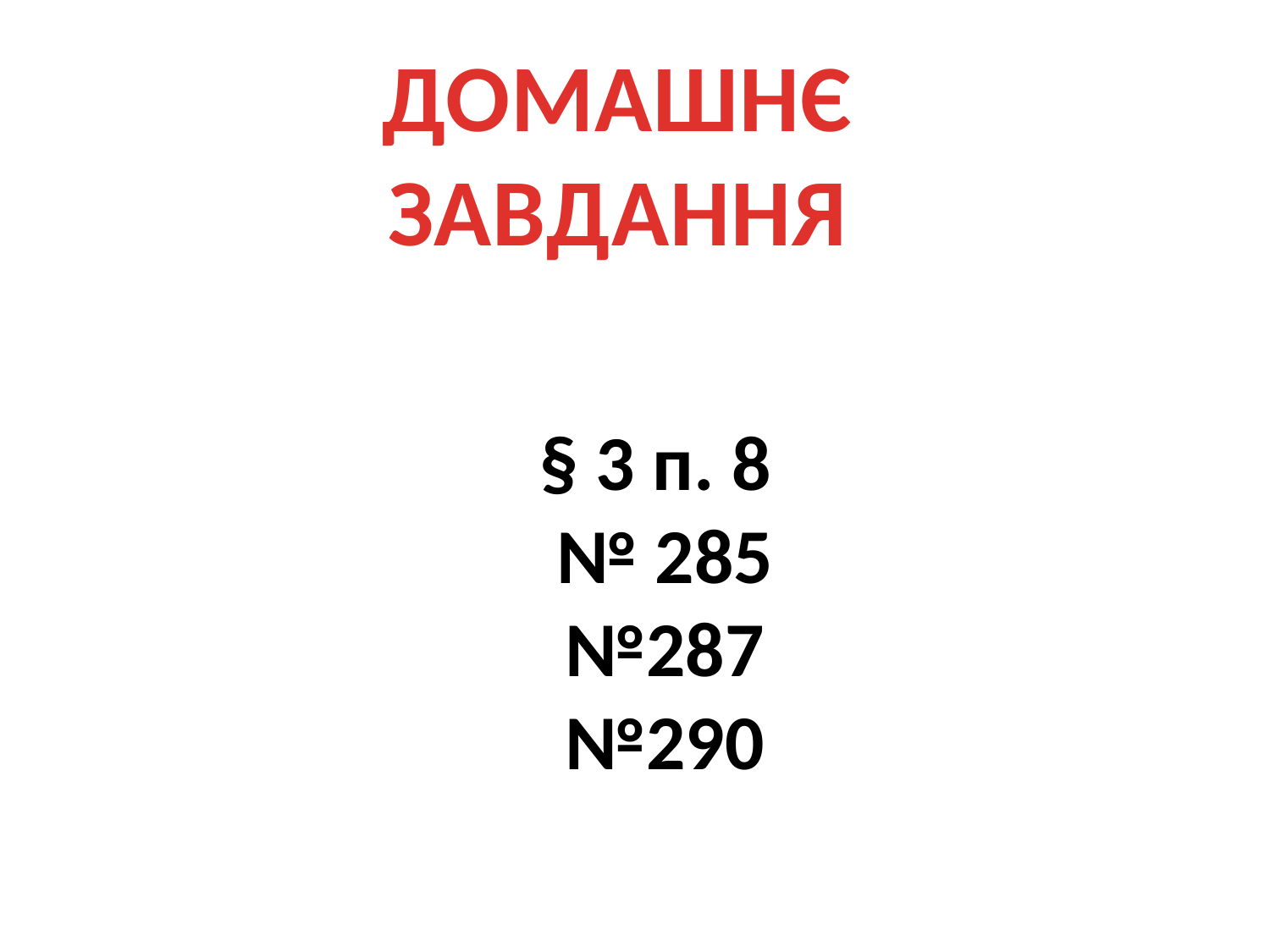

ДОМАШНЄ
ЗАВДАННЯ
§ 3 п. 8
№ 285
№287
№290